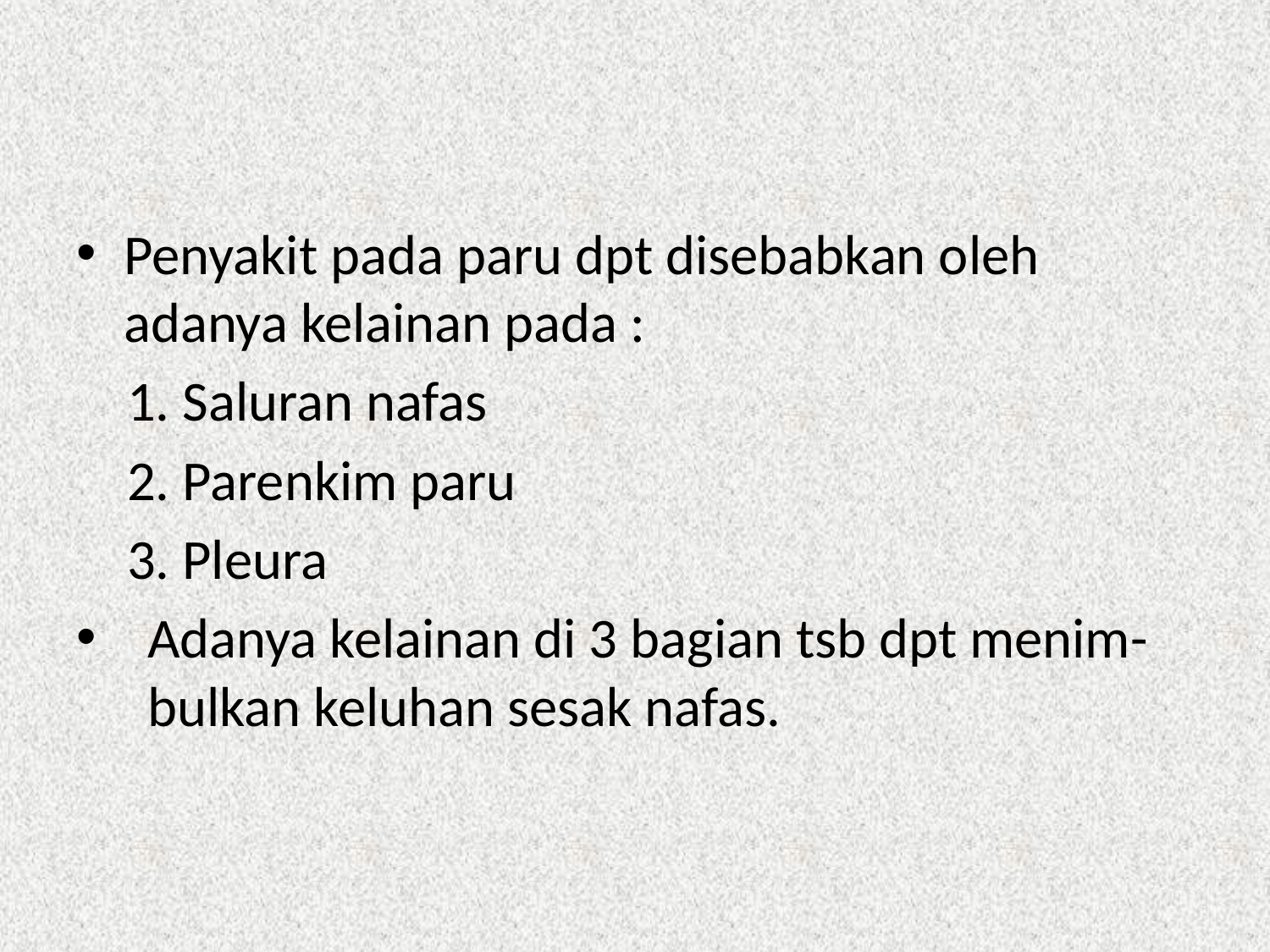

#
Penyakit pada paru dpt disebabkan oleh adanya kelainan pada :
    1. Saluran nafas
    2. Parenkim paru
    3. Pleura
Adanya kelainan di 3 bagian tsb dpt menim-bulkan keluhan sesak nafas.